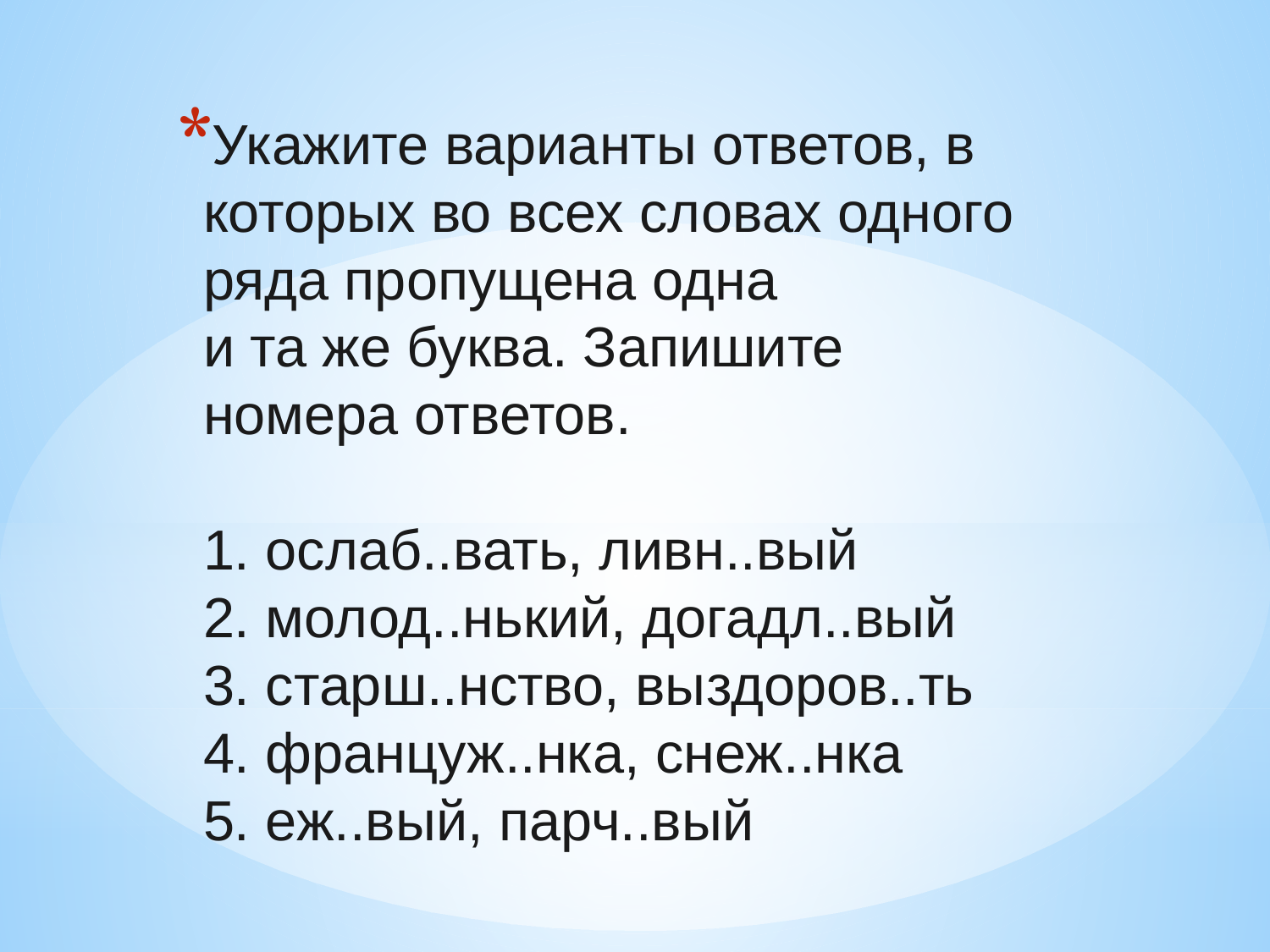

Укажите варианты ответов, в которых во всех словах одного ряда пропущена одна 
и та же буква. Запишите номера ответов. 
1. ослаб..вать, ливн..вый 
2. молод..нький, догадл..вый 
3. старш..нство, выздоров..ть 
4. француж..нка, снеж..нка 
5. еж..вый, парч..вый
#